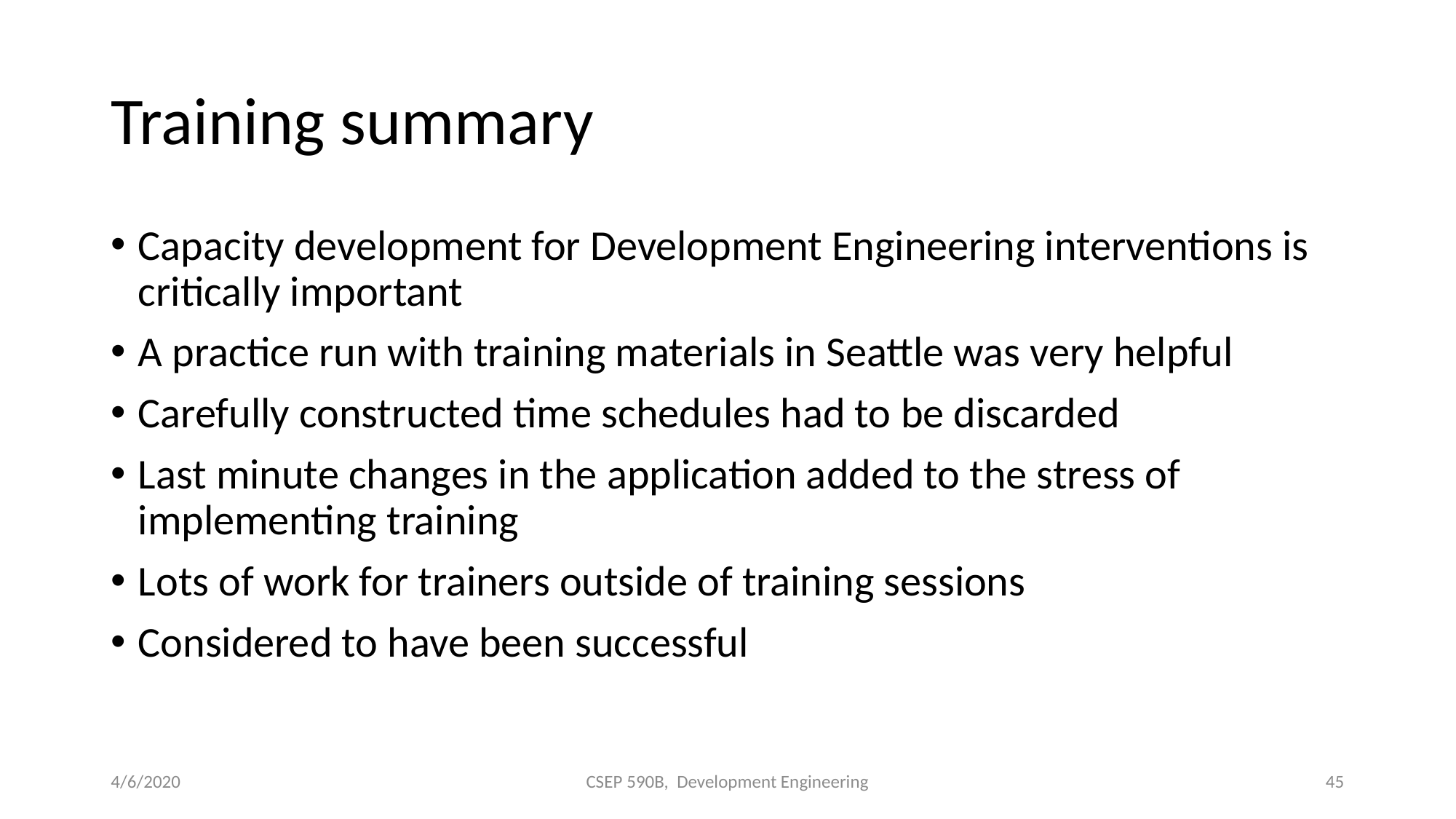

# Training summary
Capacity development for Development Engineering interventions is critically important
A practice run with training materials in Seattle was very helpful
Carefully constructed time schedules had to be discarded
Last minute changes in the application added to the stress of implementing training
Lots of work for trainers outside of training sessions
Considered to have been successful
4/6/2020
CSEP 590B,  Development Engineering
45